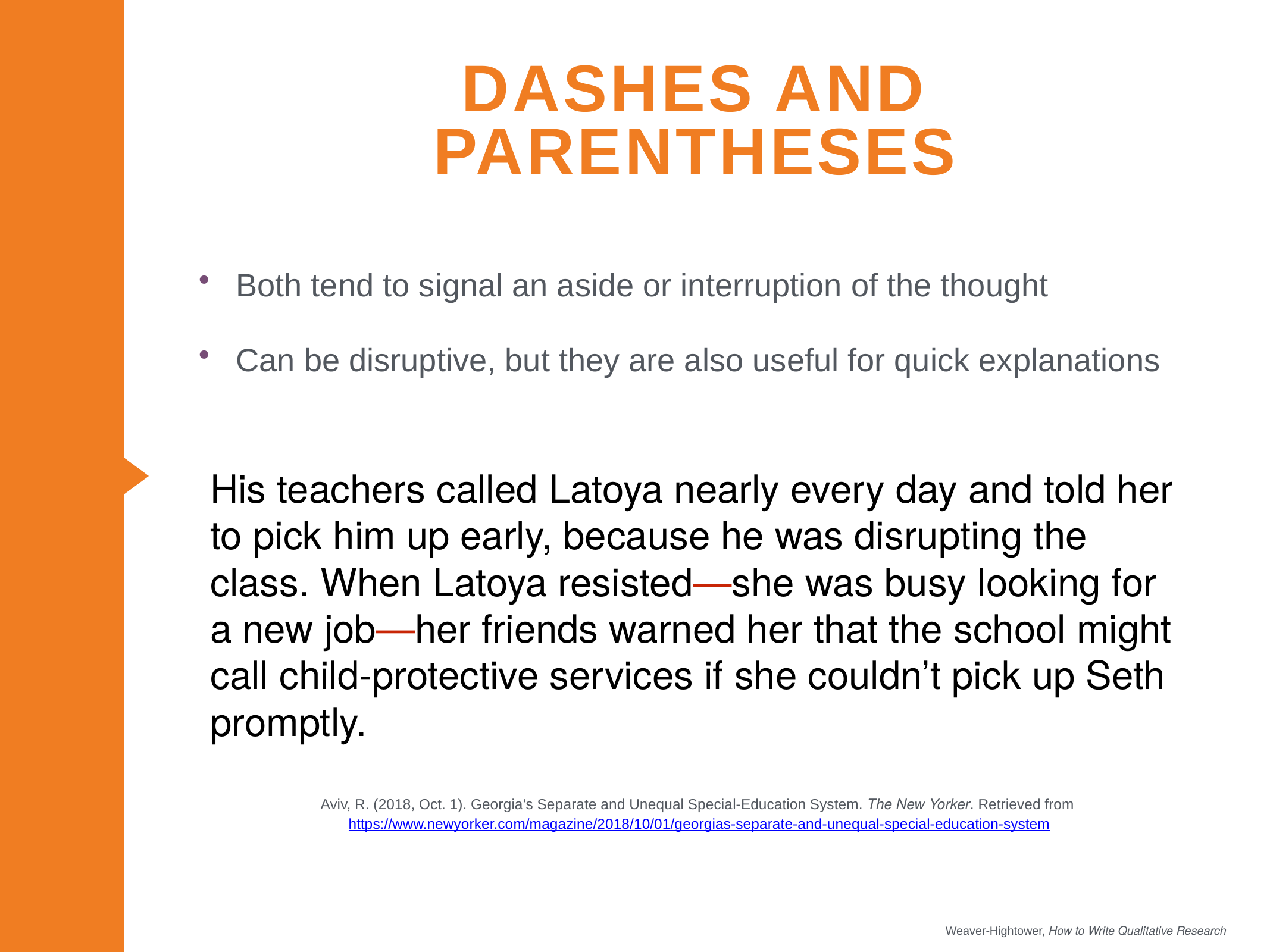

# Dashes and parentheses
Both tend to signal an aside or interruption of the thought
Can be disruptive, but they are also useful for quick explanations
His teachers called Latoya nearly every day and told her to pick him up early, because he was disrupting the class. When Latoya resisted—she was busy looking for a new job—her friends warned her that the school might call child-protective services if she couldn’t pick up Seth promptly.
Aviv, R. (2018, Oct. 1). Georgia’s Separate and Unequal Special-Education System. The New Yorker. Retrieved from https://www.newyorker.com/magazine/2018/10/01/georgias-separate-and-unequal-special-education-system